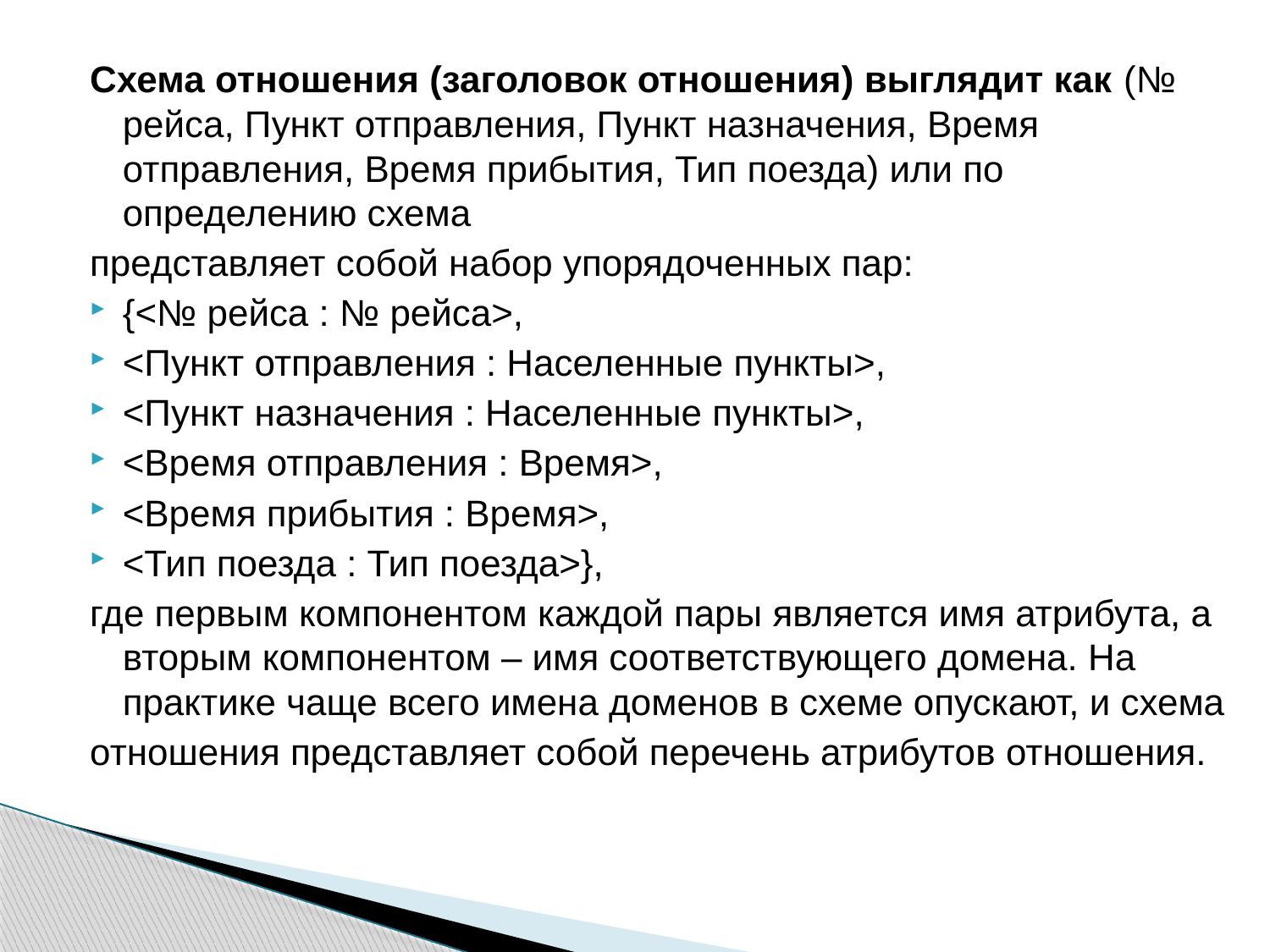

Схема отношения (заголовок отношения) выглядит как (№ рейса, Пункт отправления, Пункт назначения, Время отправления, Время прибытия, Тип поезда) или по определению схема
представляет собой набор упорядоченных пар:
{<№ рейса : № рейса>,
<Пункт отправления : Населенные пункты>,
<Пункт назначения : Населенные пункты>,
<Время отправления : Время>,
<Время прибытия : Время>,
<Тип поезда : Тип поезда>},
где первым компонентом каждой пары является имя атрибута, а вторым компонентом – имя соответствующего домена. На практике чаще всего имена доменов в схеме опускают, и схема
отношения представляет собой перечень атрибутов отношения.